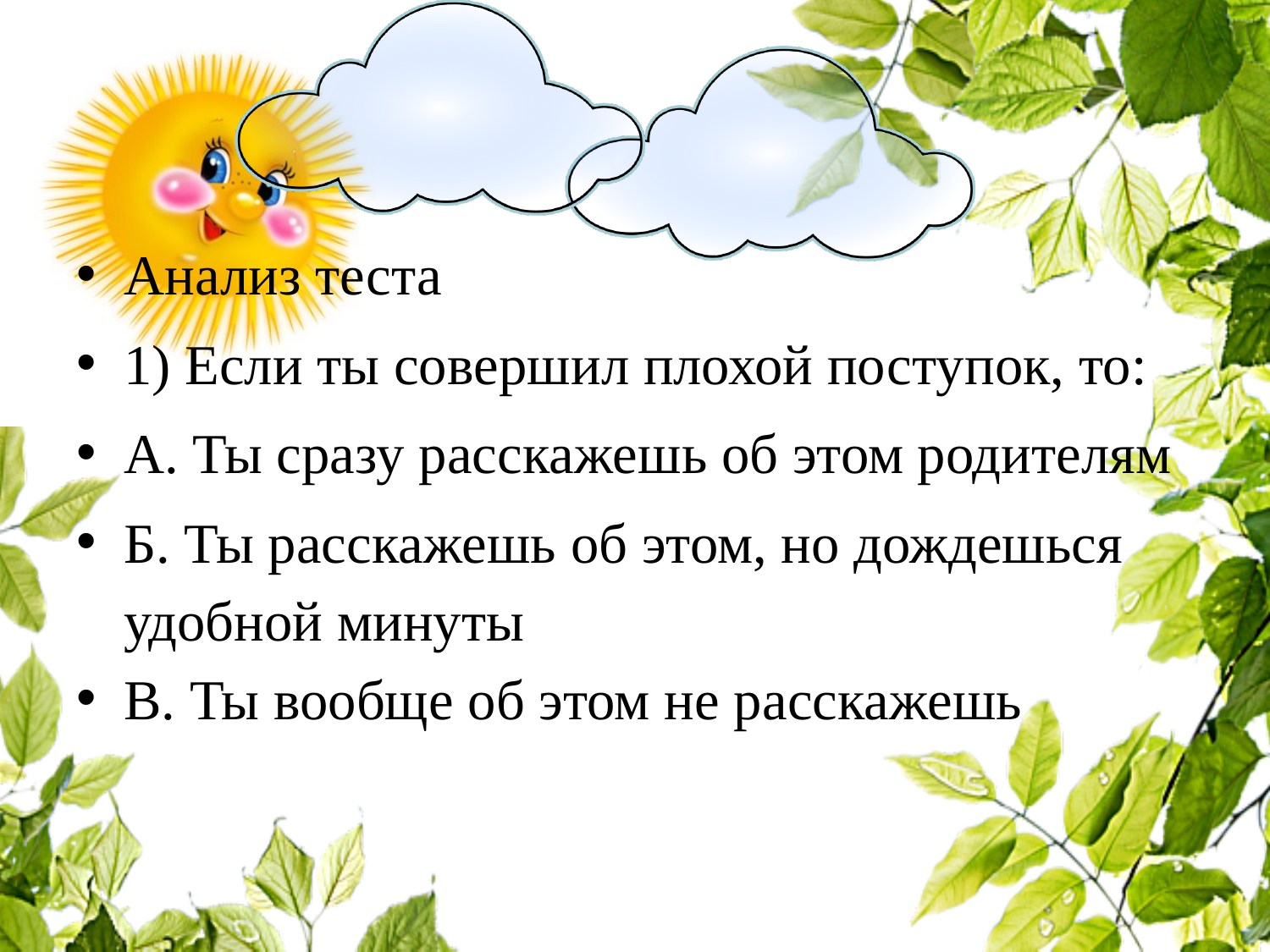

#
Анализ теста
1) Если ты совершил плохой поступок, то:
А. Ты сразу расскажешь об этом родителям
Б. Ты расскажешь об этом, но дождешься удобной минуты
В. Ты вообще об этом не расскажешь